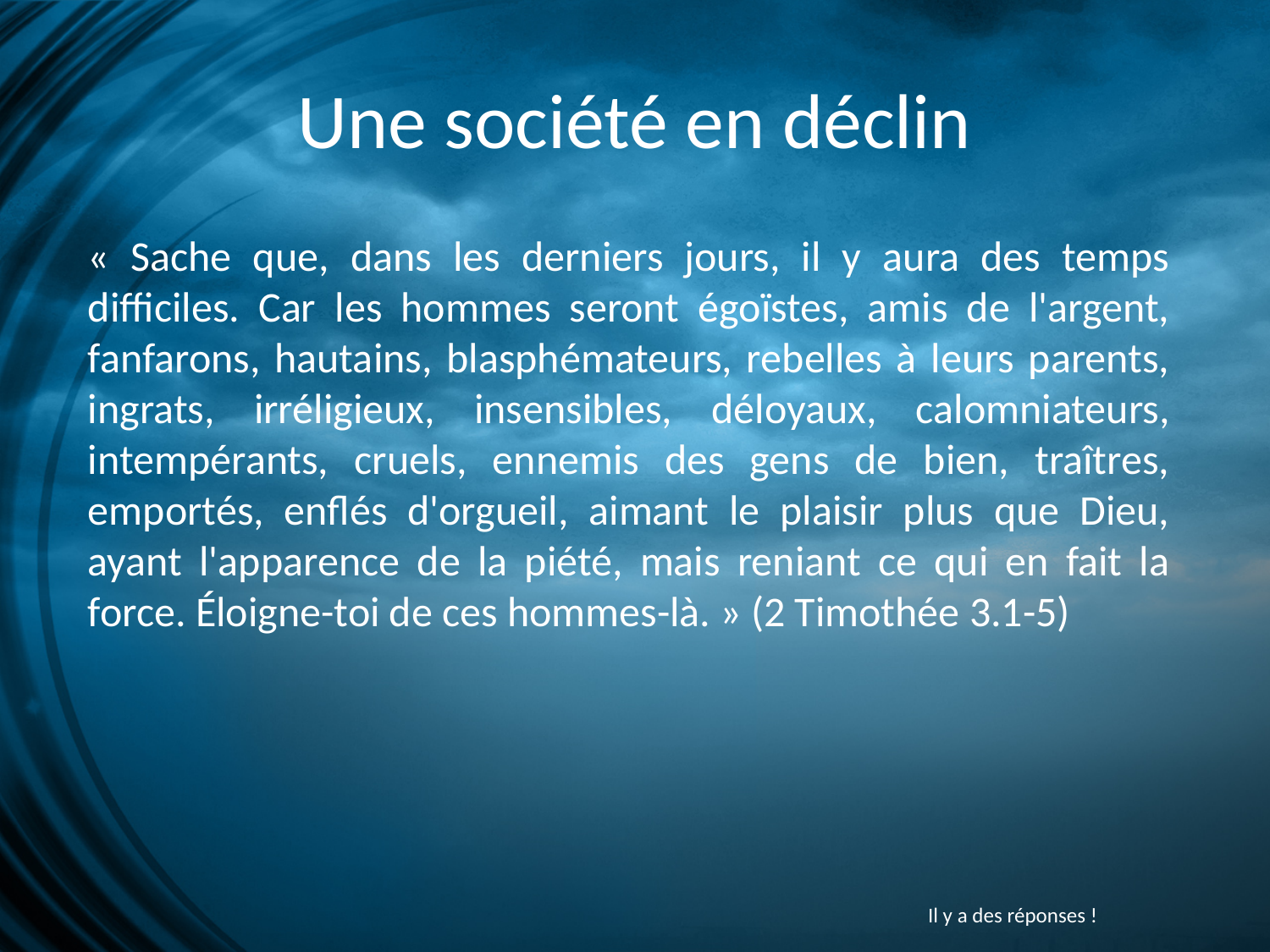

# Une société en déclin
« Sache que, dans les derniers jours, il y aura des temps difficiles. Car les hommes seront égoïstes, amis de l'argent, fanfarons, hautains, blasphémateurs, rebelles à leurs parents, ingrats, irréligieux, insensibles, déloyaux, calomniateurs, intempérants, cruels, ennemis des gens de bien, traîtres, emportés, enflés d'orgueil, aimant le plaisir plus que Dieu,
ayant l'apparence de la piété, mais reniant ce qui en fait la force. Éloigne-toi de ces hommes-là. » (2 Timothée 3.1-5)
Il y a des réponses !